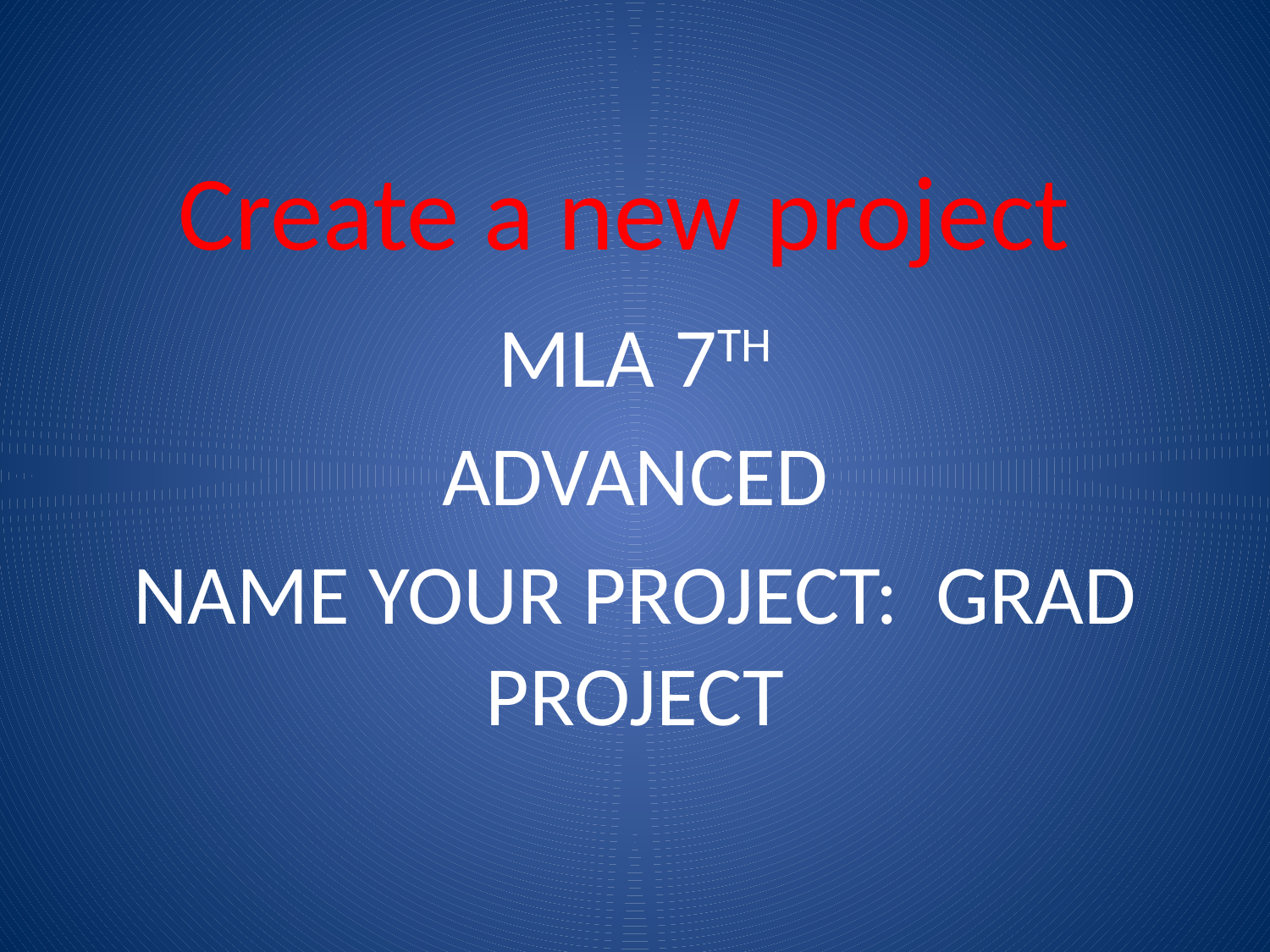

# Create a new project
MLA 7TH
ADVANCED
NAME YOUR PROJECT:  GRAD PROJECT